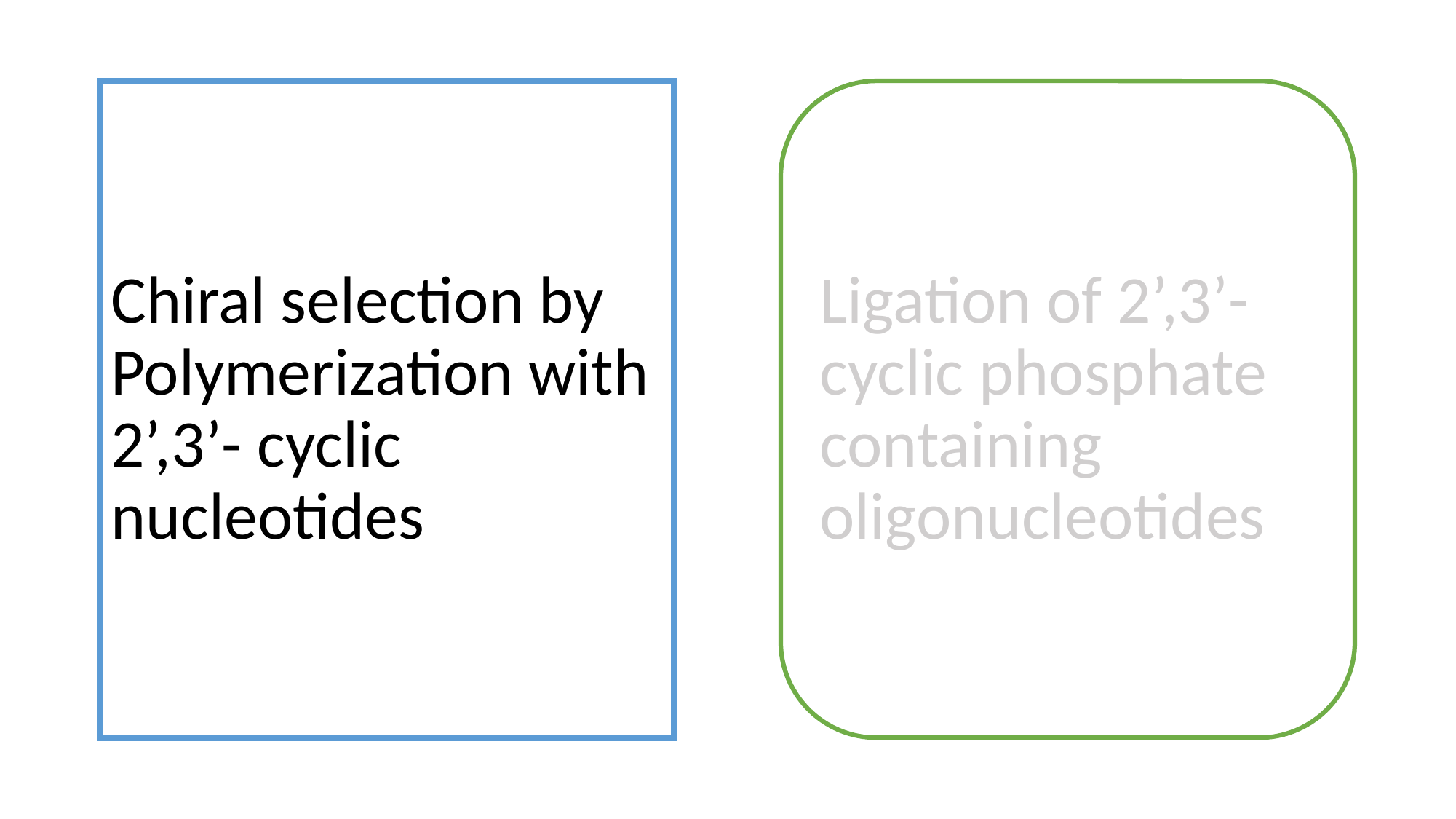

Ligation of 2’,3’- cyclic phosphate containing oligonucleotides
# Chiral selection by Polymerization with 2’,3’- cyclic nucleotides